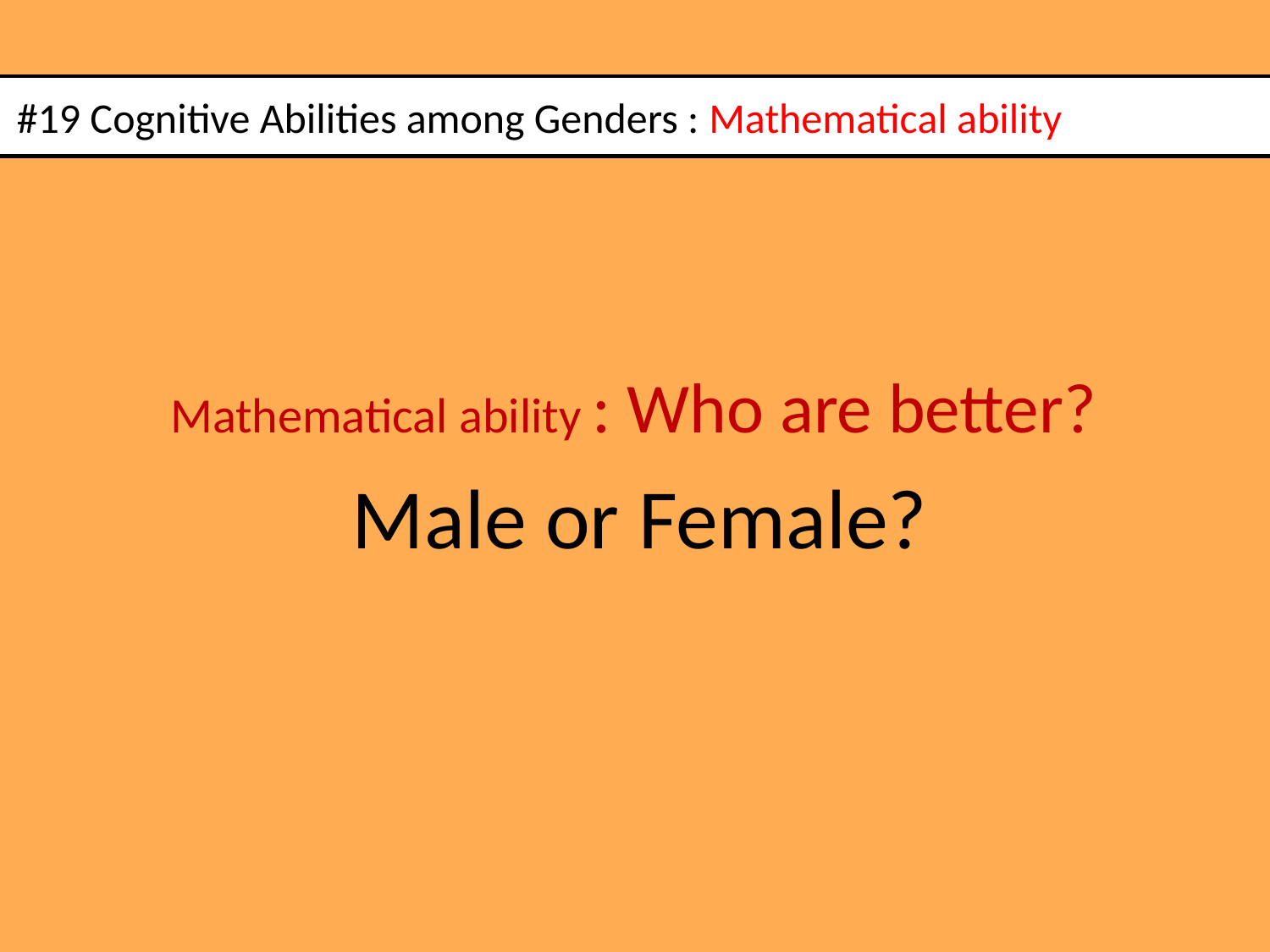

# #19 Cognitive Abilities among Genders : Mathematical ability
Mathematical ability : Who are better?
Male or Female?